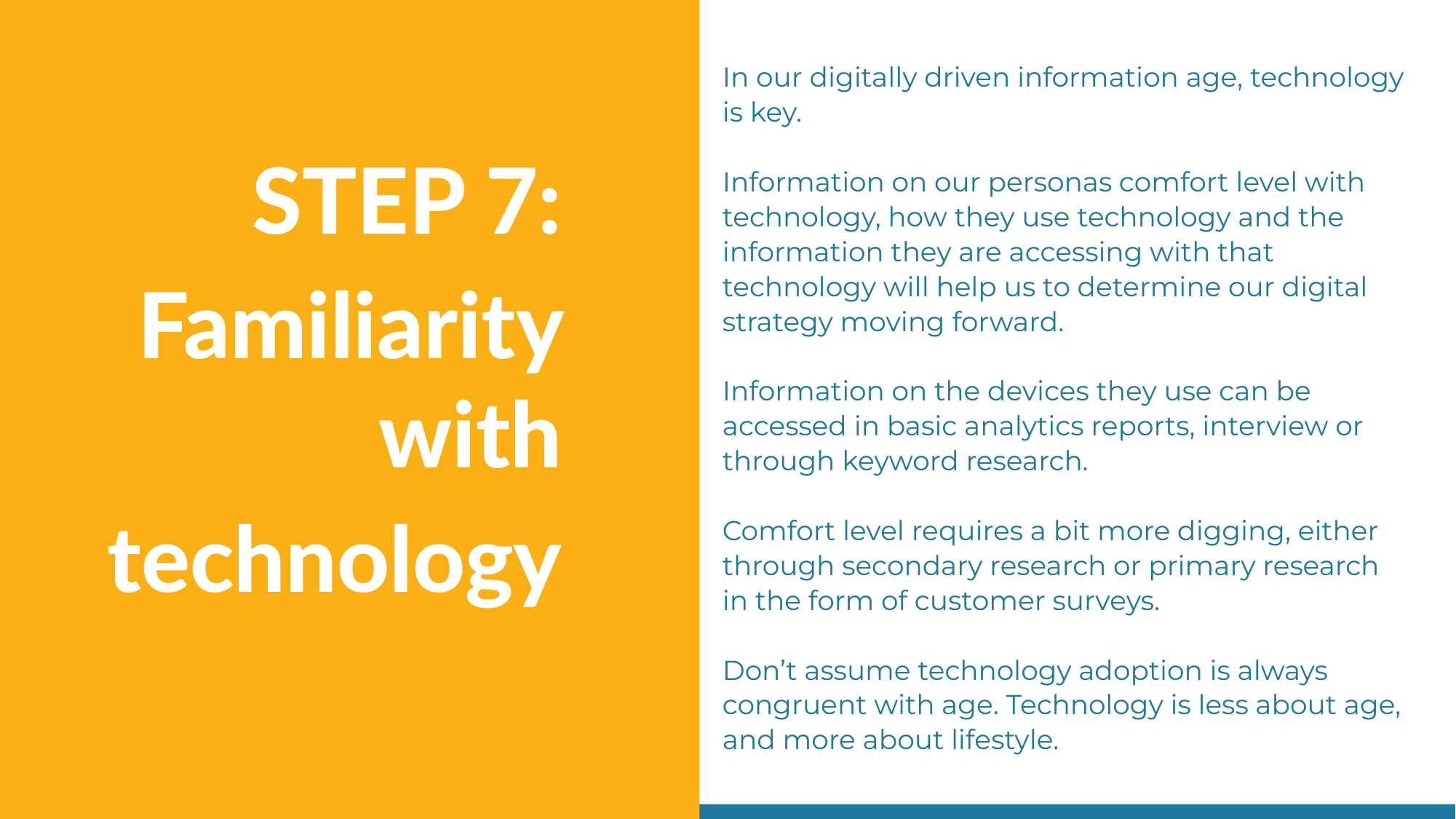

In our digitally driven information age, technology is key.

Information on our personas comfort level with technology, how they use technology and the information they are accessing with that technology will help us to determine our digital strategy moving forward.

Information on the devices they use can be accessed in basic analytics reports, interview or through keyword research.

Comfort level requires a bit more digging, either through secondary research or primary research in the form of customer surveys.

Don’t assume technology adoption is always congruent with age. Technology is less about age, and more about lifestyle.
STEP 7:
Familiarity with
technology